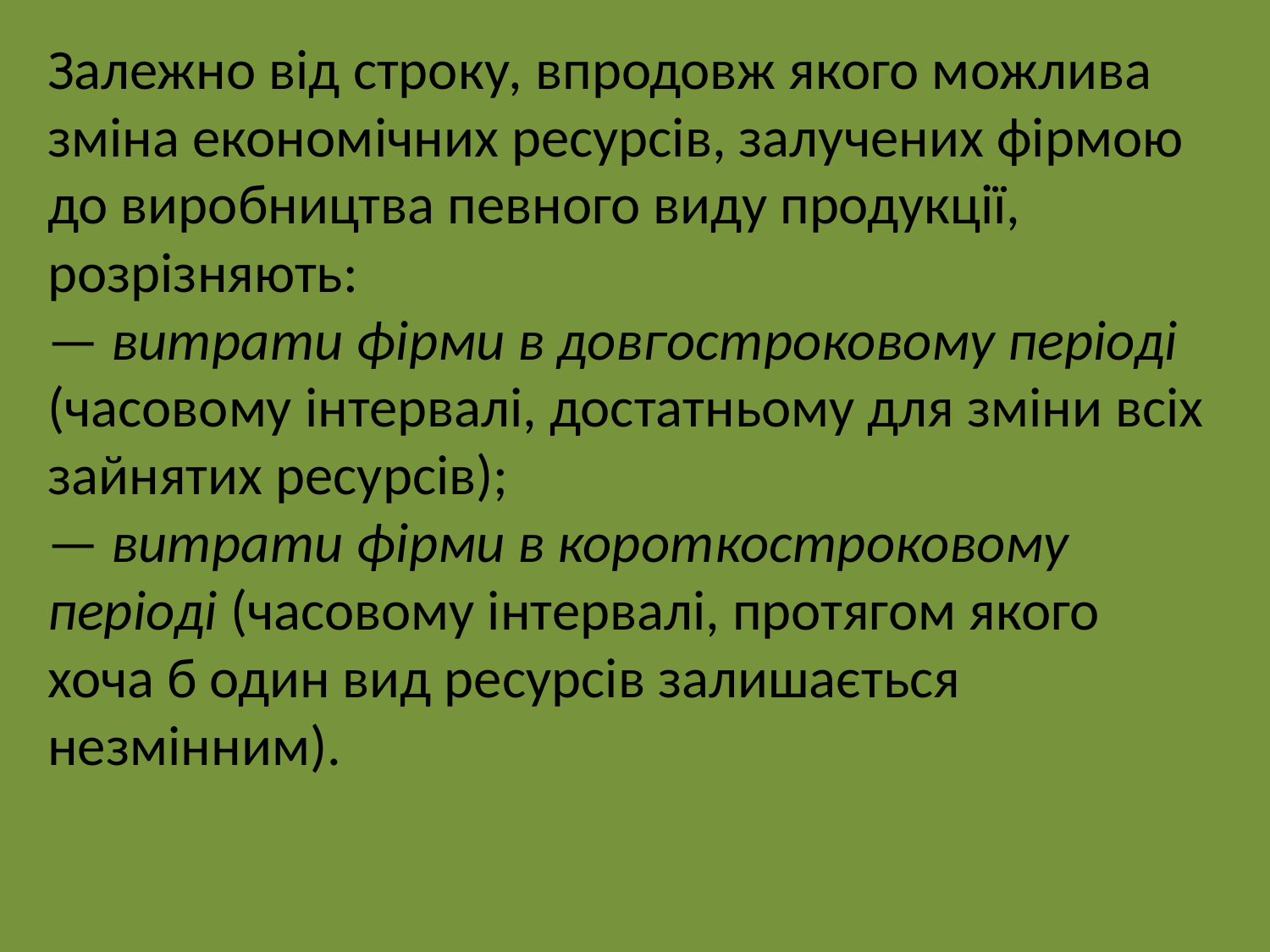

Залежно від строку, впродовж якого можлива зміна економічних ресурсів, залучених фірмою до виробництва певного виду продукції, розрізняють:
— витрати фірми в довгостроковому періоді (часовому інтервалі, достатньому для зміни всіх зайнятих ресурсів);
— витрати фірми в короткостроковому періоді (часовому інтервалі, протягом якого хоча б один вид ресурсів залишається незмінним).